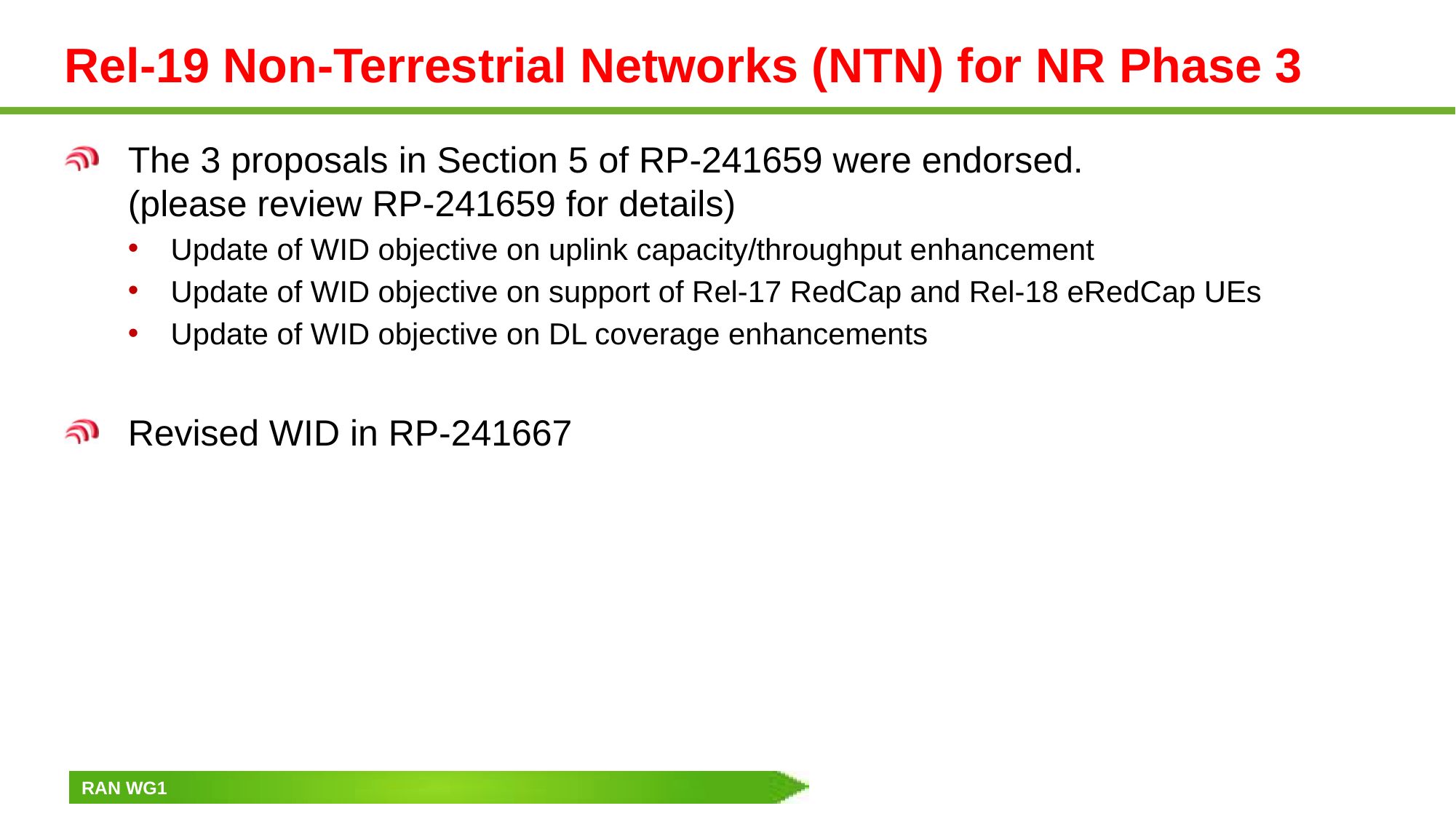

# Rel-19 Non-Terrestrial Networks (NTN) for NR Phase 3
The 3 proposals in Section 5 of RP-241659 were endorsed.
(please review RP-241659 for details)
Update of WID objective on uplink capacity/throughput enhancement
Update of WID objective on support of Rel-17 RedCap and Rel-18 eRedCap UEs
Update of WID objective on DL coverage enhancements

Revised WID in RP-241667